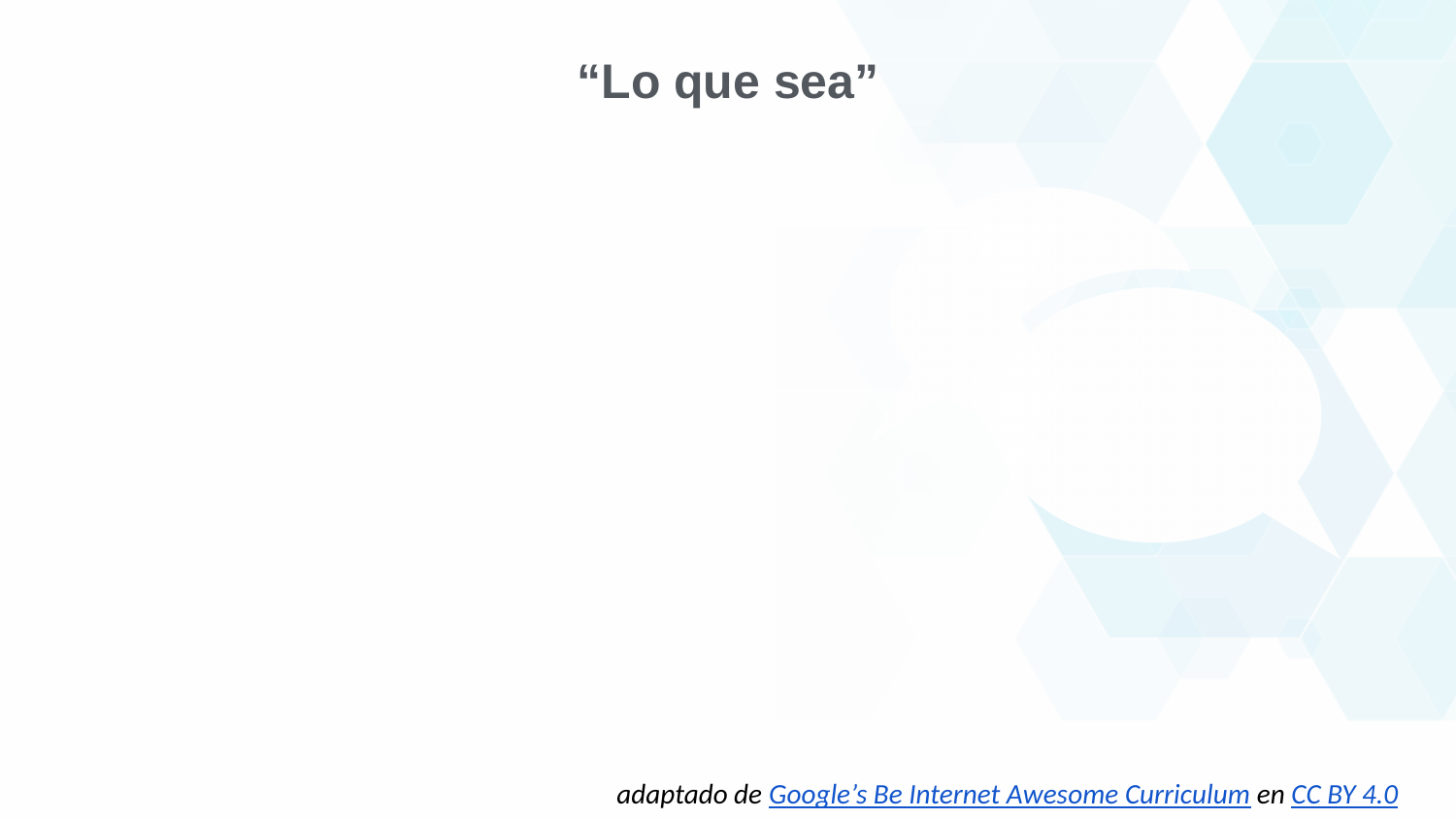

“Lo que sea”

adaptado de Google’s Be Internet Awesome Curriculum en CC BY 4.0